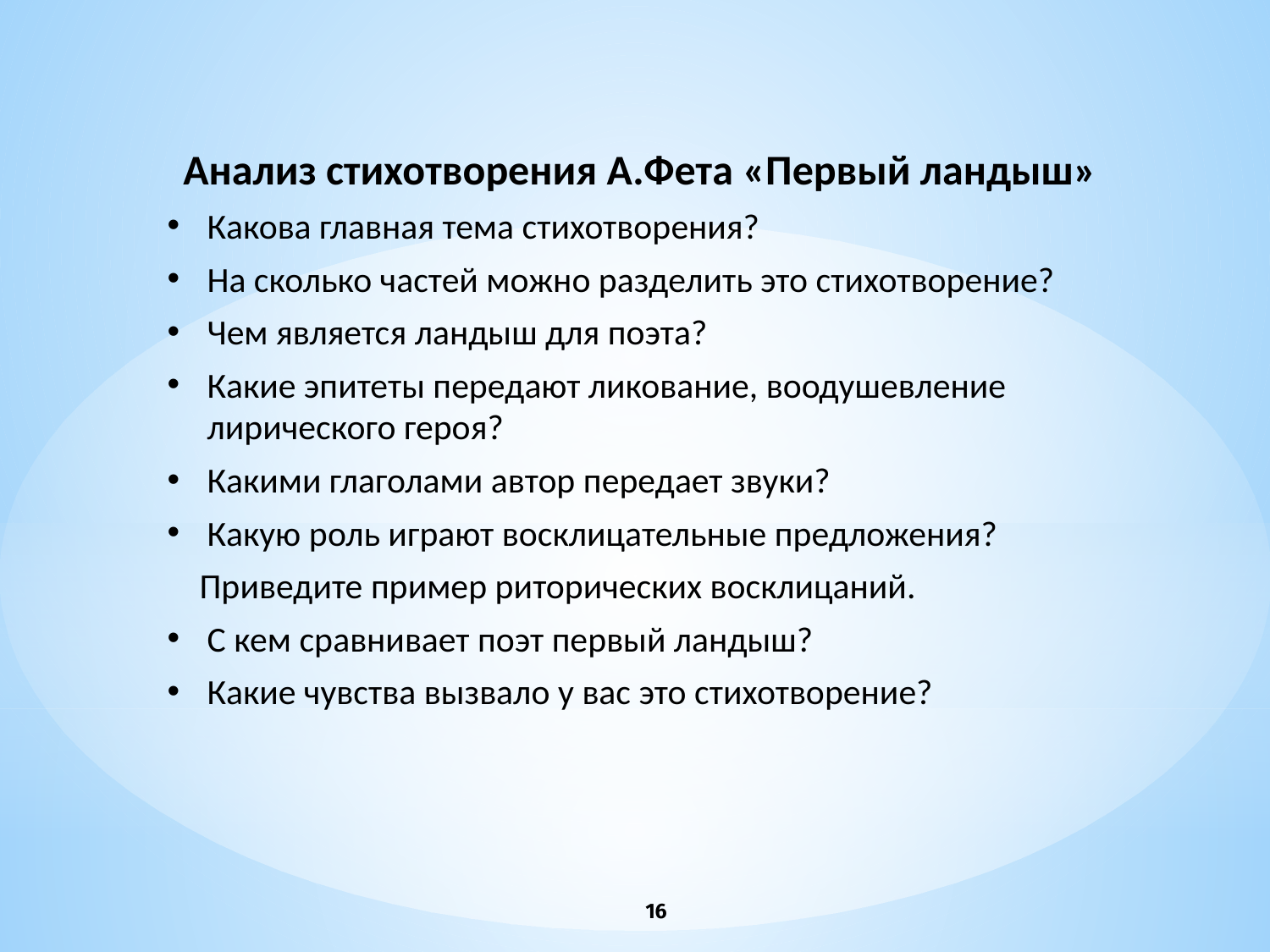

Анализ стихотворения А.Фета «Первый ландыш»
Какова главная тема стихотворения?
На сколько частей можно разделить это стихотворение?
Чем является ландыш для поэта?
Какие эпитеты передают ликование, воодушевление лирического героя?
Какими глаголами автор передает звуки?
Какую роль играют восклицательные предложения?
    Приведите пример риторических восклицаний.
С кем сравнивает поэт первый ландыш?
Какие чувства вызвало у вас это стихотворение?

16